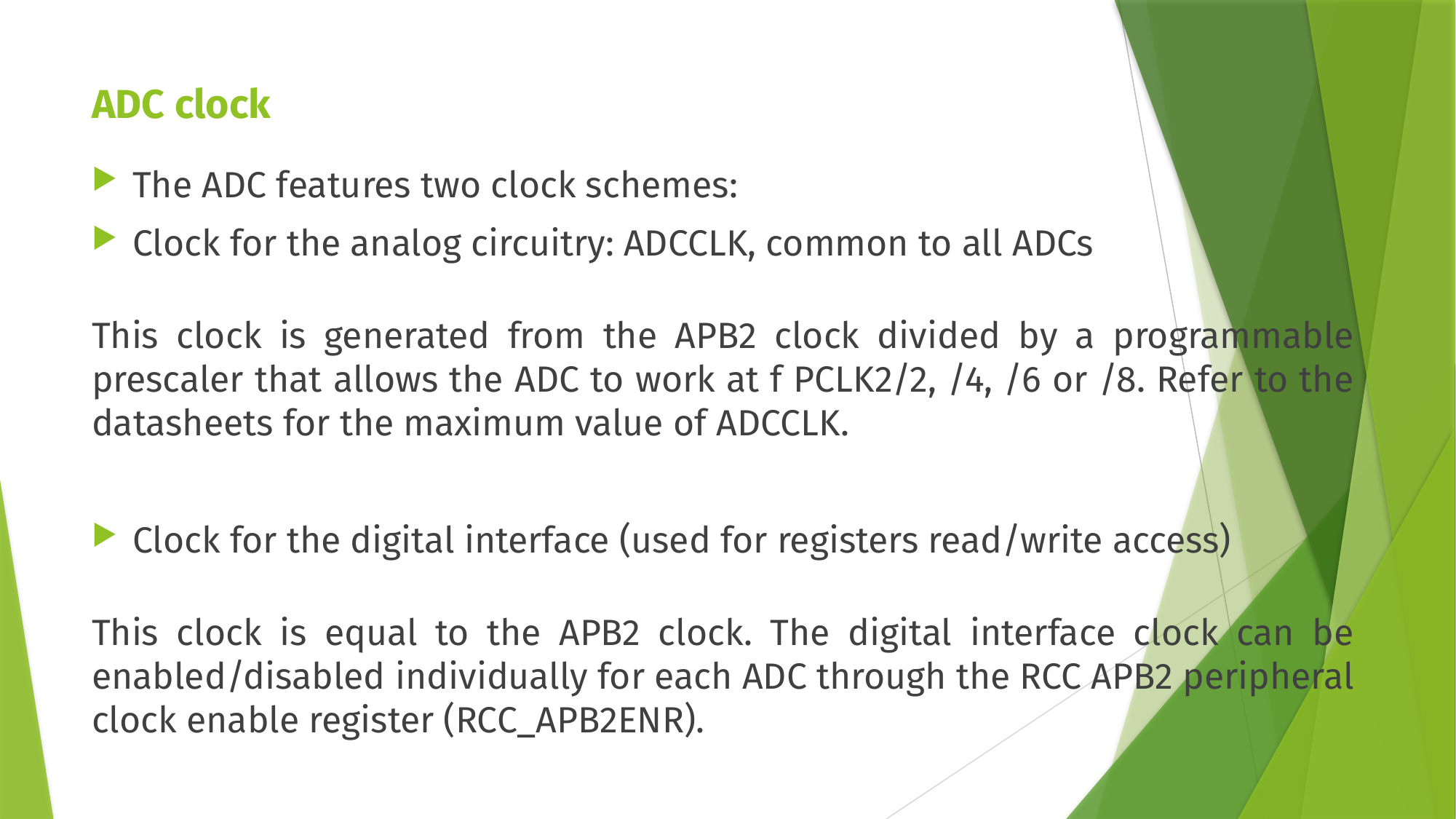

# ADC clock
The ADC features two clock schemes:
Clock for the analog circuitry: ADCCLK, common to all ADCs

This clock is generated from the APB2 clock divided by a programmable prescaler that allows the ADC to work at f PCLK2/2, /4, /6 or /8. Refer to the datasheets for the maximum value of ADCCLK.

Clock for the digital interface (used for registers read/write access)

This clock is equal to the APB2 clock. The digital interface clock can be
enabled/disabled individually for each ADC through the RCC APB2 peripheral clock enable register (RCC_APB2ENR).